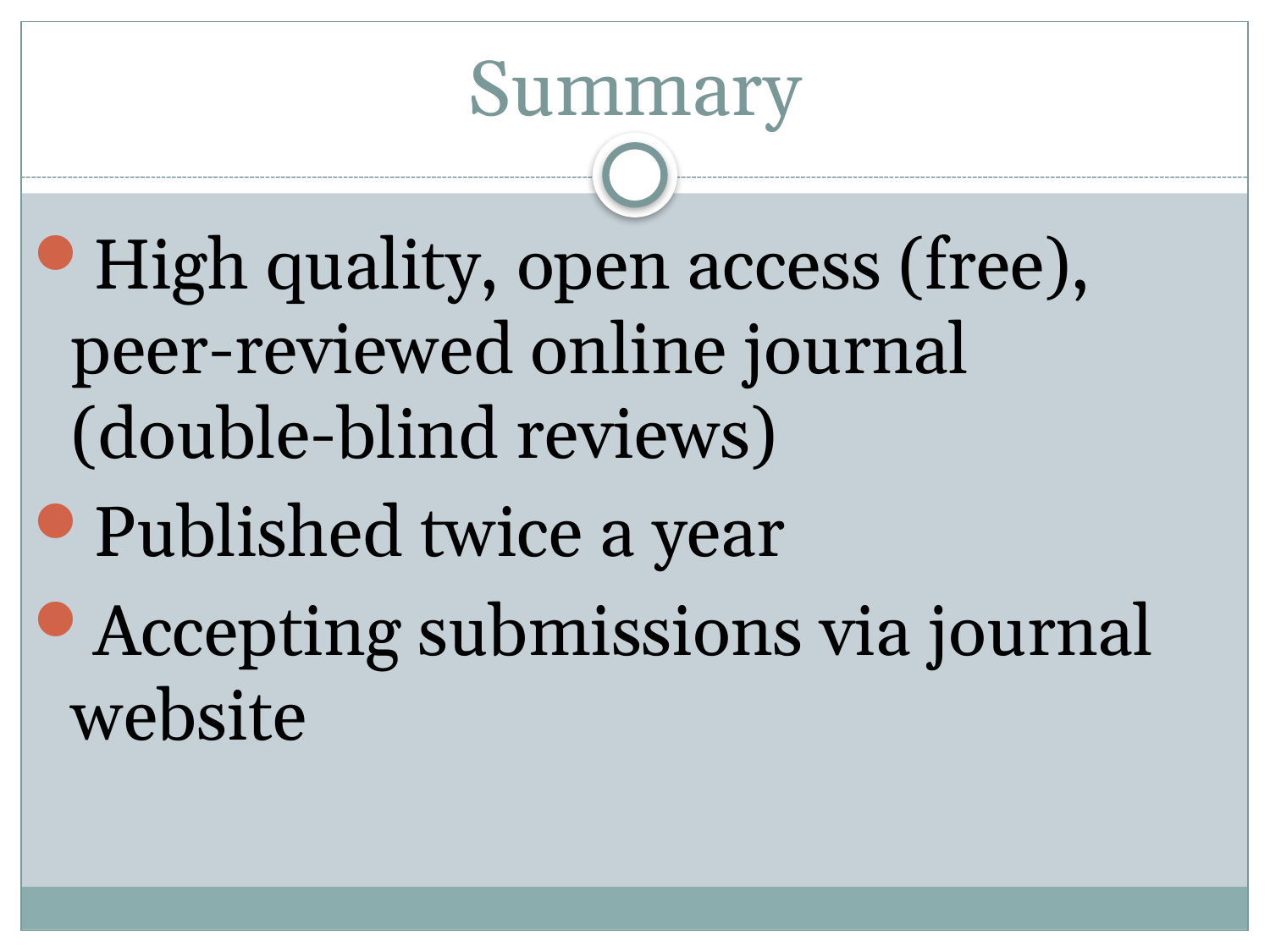

# Summary
High quality, open access (free), peer-reviewed online journal (double-blind reviews)
Published twice a year
Accepting submissions via journal website